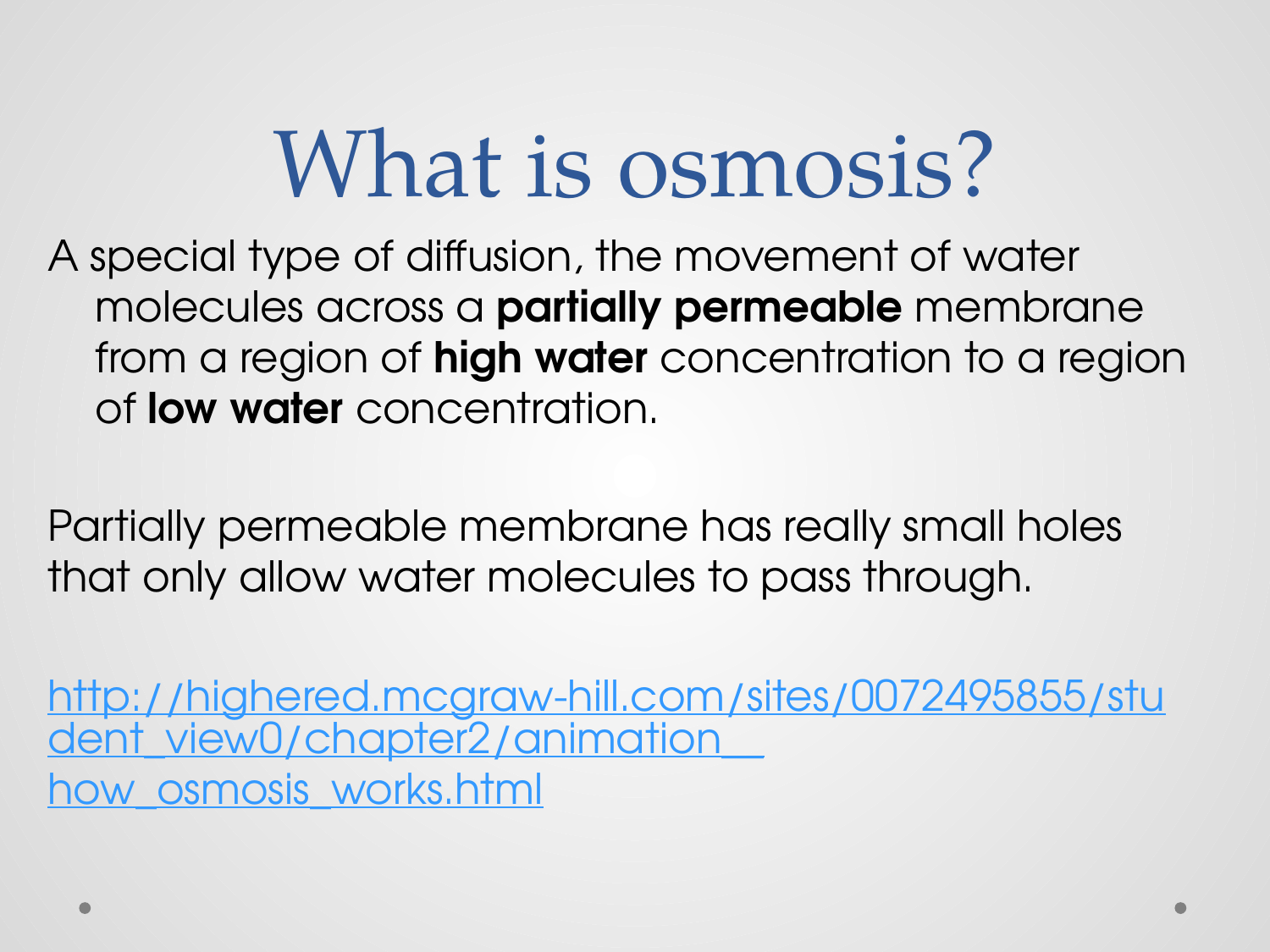

# What is osmosis?
A special type of diffusion, the movement of water molecules across a partially permeable membrane from a region of high water concentration to a region of low water concentration.

Partially permeable membrane has really small holes that only allow water molecules to pass through.

http://highered.mcgraw-hill.com/sites/0072495855/student_view0/chapter2/animation__how_osmosis_works.html